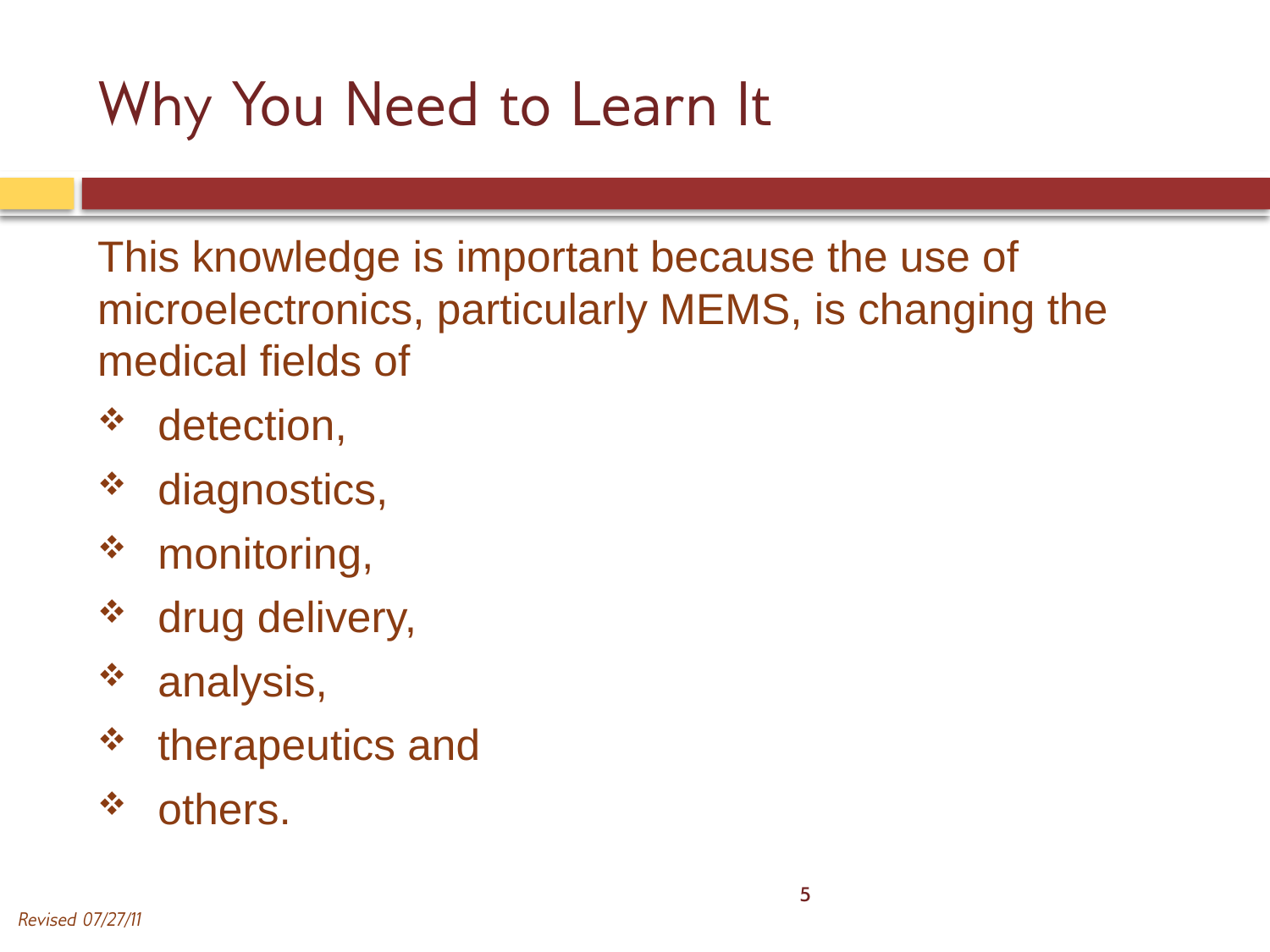

# Why You Need to Learn It
This knowledge is important because the use of microelectronics, particularly MEMS, is changing the medical fields of
detection,
diagnostics,
monitoring,
drug delivery,
analysis,
therapeutics and
others.